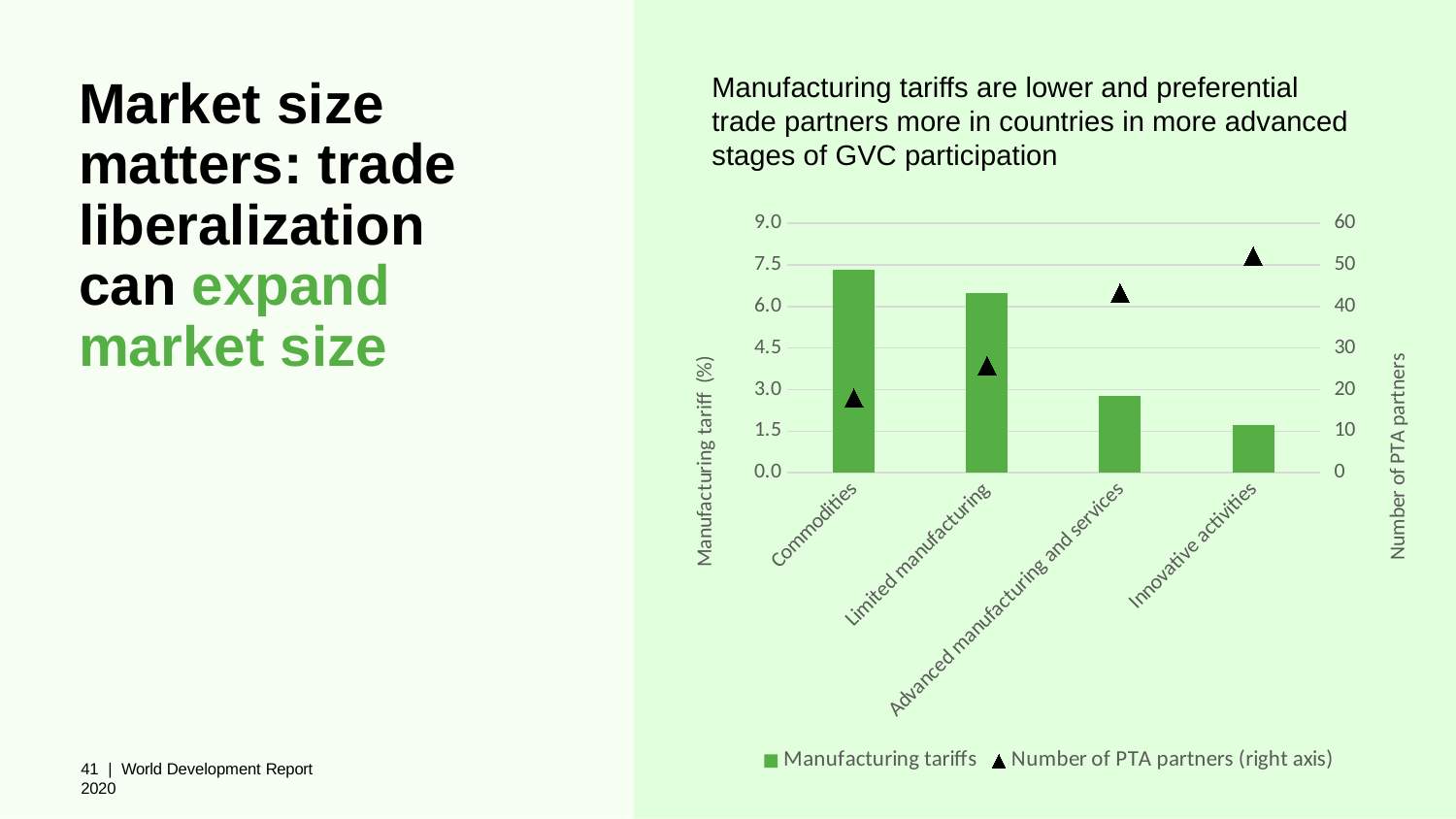

Manufacturing tariffs are lower and preferential trade partners more in countries in more advanced stages of GVC participation
# Market size matters: trade liberalization can expand market size

### Chart

| Category |  |  |
|---|---|---|
| Commodities | 7.3164301242236 | 17.955555555555563 |
| Limited manufacturing | 6.465727891156464 | 25.76857142857143 |
| Advanced manufacturing and services | 2.7585319444444436 | 43.264999999999986 |
| Innovative activities | 1.729055555555556 | 52.07222222222221 |
41  |  World Development Report 2020